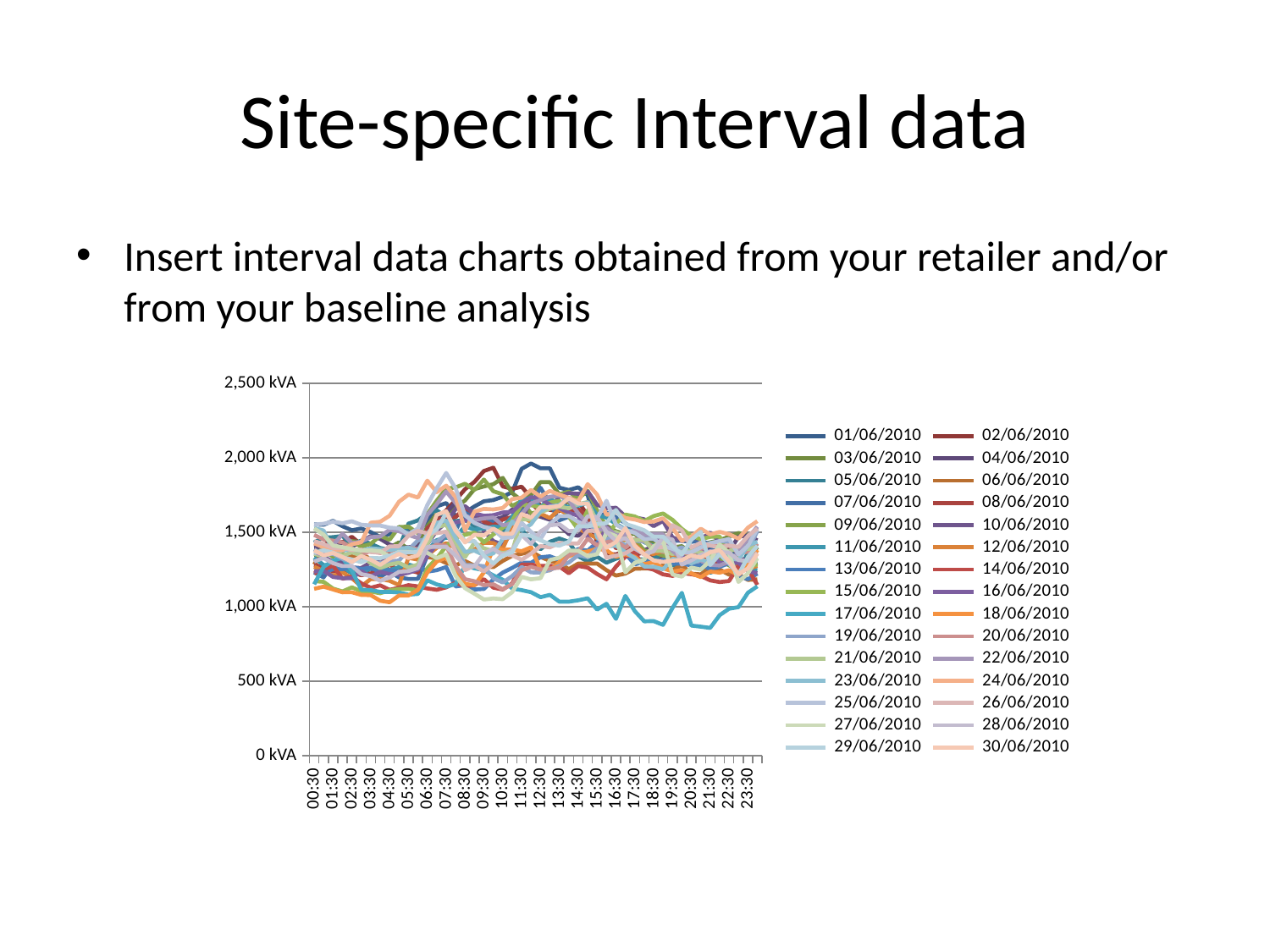

# Site-specific Interval data
Insert interval data charts obtained from your retailer and/or from your baseline analysis

### Chart

| Category |  01/06/2010 |  02/06/2010 |  03/06/2010 |  04/06/2010 |  05/06/2010 |  06/06/2010 |  07/06/2010 |  08/06/2010 |  09/06/2010 |  10/06/2010 |  11/06/2010 |  12/06/2010 |  13/06/2010 |  14/06/2010 |  15/06/2010 |  16/06/2010 |  17/06/2010 |  18/06/2010 |  19/06/2010 |  20/06/2010 |  21/06/2010 |  22/06/2010 |  23/06/2010 |  24/06/2010 |  25/06/2010 |  26/06/2010 |  27/06/2010 |  28/06/2010 |  29/06/2010 |  30/06/2010 |
|---|---|---|---|---|---|---|---|---|---|---|---|---|---|---|---|---|---|---|---|---|---|---|---|---|---|---|---|---|---|---|
| 00:30 | 1552.0987 | 1423.4285500000044 | 1346.9004000000002 | 1397.239750000001 | 1431.01735 | 1282.6405 | 1230.62715 | 1282.0918 | 1368.929 | 1302.207700000001 | 1328.847550000001 | 1267.9403000000002 | 1238.7538000000002 | 1222.7609 | 1170.919600000001 | 1235.729750000001 | 1150.3015 | 1119.7323999999999 | 1384.7979 | 1481.5643999999998 | 1355.0642499999956 | 1364.5022 | 1528.5231999999999 | 1425.21415 | 1551.01215 | 1440.2413999999999 | 1525.4604000000002 | 1303.3732999999968 | 1360.6922999999963 | 1378.043 |
| 01:00 | 1549.7954000000002 | 1415.20735 | 1347.78545 | 1403.649 | 1464.33615 | 1379.35585 | 1196.3302999999999 | 1263.2903 | 1378.4212 | 1335.26145 | 1280.1698 | 1238.8406 | 1228.3037 | 1248.5420500000002 | 1166.82295 | 1242.6737500000002 | 1266.8863 | 1134.28535 | 1346.1269499999999 | 1451.2774 | 1336.4813 | 1347.6785 | 1511.3616 | 1398.3929499999958 | 1556.3983999999998 | 1420.7269000000001 | 1484.187 | 1326.2482 | 1378.4971500000001 | 1345.2961500000001 |
| 01:30 | 1576.4275000000011 | 1443.89785 | 1395.1209 | 1403.85515 | 1466.51235 | 1399.5523500000002 | 1285.1081 | 1235.5948999999998 | 1334.61665 | 1300.7383 | 1276.1320500000002 | 1207.01135 | 1251.93035 | 1275.4919 | 1121.4002 | 1199.4272 | 1309.1935500000002 | 1115.64195 | 1355.60055 | 1443.3011 | 1375.2499 | 1410.16365 | 1376.1581999999999 | 1380.3183999999999 | 1570.7483000000002 | 1392.7184 | 1411.1851 | 1291.9994000000002 | 1363.1785 | 1360.2583 |
| 02:00 | 1540.1729999999998 | 1433.4803000000002 | 1389.2991 | 1429.38985 | 1475.1257 | 1349.89965 | 1283.4790500000001 | 1254.1964499999956 | 1370.11165 | 1299.006950000001 | 1268.6254 | 1230.21175 | 1251.56455 | 1187.9045 | 1102.0283000000002 | 1191.11455 | 1326.9162500000011 | 1096.0236 | 1321.0805 | 1431.6140999999998 | 1342.6751 | 1489.8847999999998 | 1377.1037 | 1378.2848 | 1559.8518 | 1393.8127 | 1399.3105500000001 | 1272.6399 | 1331.995600000001 | 1333.4944499999958 |
| 02:30 | 1512.8542499999955 | 1469.1411500000002 | 1438.8495 | 1404.6347999999998 | 1413.2559 | 1337.265600000001 | 1261.9418 | 1227.69765 | 1439.9996 | 1262.6067500000001 | 1222.8756 | 1191.1006 | 1267.163749999996 | 1201.04385 | 1129.6182999999999 | 1191.5563000000002 | 1241.3469499999999 | 1096.4188500000034 | 1299.551 | 1394.2110500000001 | 1364.406100000001 | 1426.6122499999954 | 1383.32385 | 1418.6808999999998 | 1573.2314 | 1379.9076500000044 | 1387.5135 | 1273.3389499999998 | 1316.86605 | 1300.5275 |
| 03:00 | 1524.9923 | 1414.9066500000051 | 1436.77715 | 1433.7763499999999 | 1443.77695 | 1352.5811500000002 | 1209.2852 | 1211.2320000000002 | 1402.1671999999999 | 1259.4075500000051 | 1230.1621499999956 | 1135.9888 | 1252.9425 | 1156.9355000000037 | 1103.6681999999998 | 1237.5386 | 1113.4797 | 1078.6295 | 1332.2761500000001 | 1345.8742999999965 | 1344.3738999999998 | 1436.91045 | 1376.9022 | 1432.65725 | 1549.7643999999998 | 1382.7798000000003 | 1376.2419 | 1218.4798000000003 | 1298.4071000000001 | 1339.8386 |
| 03:30 | 1500.4743999999998 | 1421.3872 | 1419.8155 | 1474.05465 | 1422.20405 | 1320.26985 | 1259.02005 | 1223.322 | 1422.1234499999944 | 1297.1918999999998 | 1258.5163 | 1185.751550000001 | 1262.7323 | 1126.8220999999999 | 1101.1881999999998 | 1203.59825 | 1111.422850000001 | 1077.0857 | 1300.7538000000002 | 1375.7830999999999 | 1291.5266500000034 | 1466.5139 | 1391.746550000004 | 1564.0058000000001 | 1545.5298000000003 | 1366.1870500000002 | 1378.53125 | 1205.59775 | 1328.0802999999999 | 1314.911500000001 |
| 04:00 | 1468.1909999999998 | 1370.8076 | 1363.1040999999998 | 1455.3926500000002 | 1393.88865 | 1289.2713999999999 | 1201.890149999996 | 1237.8486 | 1475.1907999999999 | 1323.3807 | 1265.0666 | 1185.69575 | 1231.6951 | 1143.4551500000011 | 1089.7832999999998 | 1233.469850000001 | 1099.0678 | 1039.4145 | 1293.459500000001 | 1360.3358 | 1259.2851 | 1471.01975 | 1386.27815 | 1569.9593499999999 | 1544.42 | 1361.4735 | 1372.2057000000011 | 1173.422850000001 | 1324.971 | 1280.5015 |
| 04:30 | 1487.1738499999956 | 1366.8411500000002 | 1397.2785000000001 | 1416.937150000001 | 1380.4951 | 1332.818650000001 | 1235.02915 | 1282.4002500000001 | 1449.18955 | 1310.0352 | 1245.6822999999965 | 1173.7839999999999 | 1247.1052 | 1113.0209 | 1109.2389 | 1219.0936 | 1099.0724499999953 | 1028.9876500000037 | 1304.3993999999998 | 1376.431 | 1282.7769 | 1516.2875000000001 | 1380.3029 | 1610.3508000000004 | 1530.4467500000037 | 1404.487550000004 | 1338.1242999999965 | 1195.3879000000002 | 1343.8732499999956 | 1322.03995 |
| 05:00 | 1533.67695 | 1364.3069 | 1431.5676 | 1394.899249999996 | 1389.7703 | 1355.0565000000001 | 1196.5163 | 1242.6814999999963 | 1534.6503499999956 | 1288.5258500000011 | 1265.24175 | 1145.2671 | 1236.218 | 1127.2902 | 1118.75125 | 1214.00495 | 1094.7804999999998 | 1074.5778 | 1309.4833999999998 | 1358.13635 | 1294.8979 | 1507.0061 | 1390.5809499999998 | 1705.0108500000001 | 1525.6510500000002 | 1406.0546 | 1368.1446999999998 | 1234.11465 | 1365.9700500000001 | 1354.2861500000001 |
| 05:30 | 1521.30795 | 1352.95315 | 1386.6439499999954 | 1398.8579499999998 | 1557.3997 | 1348.2954000000002 | 1186.1390500000002 | 1245.9070500000037 | 1537.1892499999956 | 1238.3415 | 1282.9660000000001 | 1327.929950000001 | 1233.8558 | 1144.535500000001 | 1118.8891999999998 | 1227.3333999999998 | 1079.9501 | 1074.6336 | 1380.2300500000001 | 1394.7427 | 1262.57265 | 1481.4931 | 1395.81995 | 1752.6562999999999 | 1486.18805 | 1476.6400500000002 | 1367.34025 | 1238.7631 | 1363.8728999999998 | 1326.7659 |
| 06:00 | 1502.19955 | 1399.05945 | 1395.20305 | 1405.02695 | 1579.1384499999958 | 1332.9473 | 1186.1855500000001 | 1228.6880999999998 | 1494.2899 | 1270.7163500000001 | 1263.56465 | 1315.5221999999999 | 1273.0367 | 1136.1469000000002 | 1110.2774 | 1249.2411 | 1085.0914499999953 | 1111.8692500000002 | 1445.1347500000002 | 1386.7075000000011 | 1282.90245 | 1460.5634499999956 | 1375.3893999999998 | 1732.6519999999998 | 1525.7378500000011 | 1508.4321 | 1359.47245 | 1258.76275 | 1366.6381 | 1343.5555 |
| 06:30 | 1576.7003000000002 | 1531.54725 | 1540.4876500000037 | 1471.8412500000002 | 1625.3191500000003 | 1333.404550000001 | 1343.56945 | 1526.63375 | 1620.1932999999956 | 1419.74885 | 1375.3428999999999 | 1344.9753000000003 | 1235.1004499999956 | 1122.3611999999998 | 1258.569 | 1340.9887 | 1176.94135 | 1229.1422499999956 | 1451.28515 | 1389.3936500000002 | 1419.8356500000011 | 1616.4035500000011 | 1489.6336999999999 | 1846.1336999999999 | 1682.1065 | 1492.5446000000002 | 1361.6625999999999 | 1401.9719 | 1476.7346 | 1457.3719999999998 |
| 07:00 | 1673.3536500000002 | 1595.3963999999999 | 1622.7973000000002 | 1564.0212999999999 | 1646.69985 | 1323.61785 | 1404.12175 | 1582.6585000000002 | 1711.8169000000003 | 1509.58065 | 1446.8971 | 1395.52235 | 1244.9134999999999 | 1113.3742999999965 | 1324.12625 | 1418.9816 | 1149.5931499999958 | 1302.7347 | 1434.9652 | 1416.050550000001 | 1532.3176 | 1688.3297499999999 | 1563.6942499999939 | 1768.9158000000011 | 1795.9416 | 1493.35525 | 1325.9382 | 1400.8698499999998 | 1519.1426 | 1616.5601 |
| 07:30 | 1695.8394999999998 | 1646.39915 | 1628.1339499999956 | 1631.4401 | 1601.9095000000011 | 1292.7356500000042 | 1481.1040499999963 | 1598.1678000000002 | 1792.5099000000002 | 1564.87535 | 1461.837550000001 | 1426.32085 | 1266.3530999999998 | 1129.3052 | 1405.907350000001 | 1486.078 | 1133.7320000000002 | 1329.5466000000001 | 1485.9726 | 1408.9438000000002 | 1551.10205 | 1773.7998499999999 | 1578.5819999999999 | 1812.7312 | 1897.7719499999998 | 1503.1187 | 1350.6855 | 1401.7673000000002 | 1629.226700000001 | 1640.9850000000001 |
| 08:00 | 1608.4442999999999 | 1715.584949999996 | 1666.8482999999999 | 1698.5674999999999 | 1573.6653999999999 | 1277.31935 | 1511.2407 | 1601.07715 | 1800.4644999999998 | 1655.6820999999998 | 1469.08845 | 1393.225250000001 | 1135.2696 | 1161.22435 | 1462.95045 | 1566.58965 | 1151.8267 | 1227.8852 | 1411.4145 | 1272.6848499999955 | 1429.6192500000002 | 1695.8224499999953 | 1461.6716999999999 | 1736.7703500000002 | 1794.845750000001 | 1369.06385 | 1207.7352 | 1342.2767500000011 | 1523.19895 | 1509.0241999999998 |
| 08:30 | 1632.3421999999998 | 1788.6410999999998 | 1713.0940999999998 | 1641.4329500000001 | 1582.7530500000003 | 1306.4469500000034 | 1631.6973999999998 | 1663.16705 | 1825.1838999999998 | 1674.7858500000011 | 1538.6695000000002 | 1354.11875 | 1144.8532499999956 | 1135.12545 | 1482.4882 | 1576.93125 | 1276.5552 | 1152.9768000000001 | 1280.2876 | 1184.53015 | 1332.4404499999998 | 1613.3299 | 1367.52315 | 1510.165 | 1612.875750000001 | 1245.31185 | 1123.8771 | 1273.8179 | 1439.1393499999958 | 1430.8081 |
| 09:00 | 1673.0947999999999 | 1838.1573999999998 | 1789.2239 | 1542.986250000001 | 1541.516850000001 | 1275.155550000001 | 1600.92835 | 1627.064449999995 | 1783.2238499999999 | 1625.0029499999998 | 1517.1120999999998 | 1383.19675 | 1115.2839 | 1144.7525 | 1497.1000500000002 | 1626.53125 | 1257.2065500000044 | 1143.574499999996 | 1277.8649499999956 | 1170.7801 | 1429.5960000000002 | 1581.6447999999998 | 1376.0094 | 1638.8211999999999 | 1562.286850000001 | 1275.2563000000002 | 1086.63525 | 1271.2945000000002 | 1440.7312 | 1483.11285 |
| 09:30 | 1707.6598 | 1910.9516 | 1807.31395 | 1552.71095 | 1526.63065 | 1267.2195500000037 | 1595.0321500000002 | 1571.2691 | 1853.4714 | 1507.1115000000002 | 1525.1225000000002 | 1429.01165 | 1118.8117 | 1184.82465 | 1431.9923 | 1610.0036 | 1245.33975 | 1230.1885 | 1271.7145500000001 | 1144.4347500000001 | 1391.5341999999998 | 1592.2979500000001 | 1346.6586 | 1656.5516499999999 | 1535.6345999999999 | 1236.6365 | 1047.7752 | 1356.74135 | 1342.036500000001 | 1478.50005 |
| 10:00 | 1715.7941999999998 | 1933.1382999999998 | 1822.3505 | 1584.6487 | 1579.1679 | 1265.5285000000001 | 1563.8926500000002 | 1546.3699 | 1775.0538000000004 | 1440.025950000001 | 1537.7720500000003 | 1427.71895 | 1182.3260500000001 | 1127.6234499999944 | 1484.9806 | 1614.511 | 1209.775 | 1394.099449999996 | 1190.469750000001 | 1150.2921999999999 | 1374.4873000000002 | 1598.75215 | 1357.1722499999946 | 1652.9479000000003 | 1520.6306000000002 | 1286.5852499999999 | 1054.5487 | 1389.048 | 1289.6712999999968 | 1524.0824499999956 |
| 10:30 | 1738.3962999999999 | 1807.4488000000001 | 1864.63605 | 1600.5052 | 1517.11055 | 1307.1862999999998 | 1534.04275 | 1585.4407500000011 | 1754.1489499999998 | 1415.4631 | 1533.0895 | 1388.7504 | 1228.7671500000001 | 1115.2498 | 1529.01455 | 1632.1655 | 1181.0457500000011 | 1382.1675500000001 | 1162.097 | 1116.6804499999946 | 1360.6721499999956 | 1546.8581500000003 | 1455.05785 | 1662.4587000000001 | 1460.9308 | 1355.4564 | 1049.9002500000001 | 1344.43435 | 1343.073449999995 | 1488.10385 |
| 11:00 | 1769.035150000001 | 1790.5352 | 1762.2663000000002 | 1651.7094499999998 | 1489.2555000000011 | 1341.2831999999999 | 1544.78735 | 1601.99475 | 1676.25525 | 1499.4328000000003 | 1603.22235 | 1532.9128000000003 | 1260.1252 | 1156.33255 | 1578.2441 | 1637.3797000000002 | 1121.344399999996 | 1383.4246 | 1205.05835 | 1151.1385 | 1370.731650000001 | 1557.28965 | 1571.9077000000011 | 1722.2964499999998 | 1465.87995 | 1344.7955 | 1097.31475 | 1381.409600000001 | 1365.7654499999999 | 1490.90315 |
| 11:30 | 1925.6734999999953 | 1805.4911500000003 | 1712.7732500000002 | 1660.94745 | 1518.3366 | 1355.0332500000002 | 1660.8482500000002 | 1678.95225 | 1709.7089 | 1587.3364 | 1719.2135 | 1603.5339 | 1296.167349999996 | 1282.5568 | 1686.1706 | 1693.9686500000037 | 1111.07255 | 1371.9825 | 1266.6073 | 1244.87165 | 1586.835750000001 | 1623.32275 | 1514.23995 | 1731.708050000001 | 1562.4062000000001 | 1314.3333499999956 | 1199.8426 | 1481.8899 | 1483.64915 | 1622.1091 |
| 12:00 | 1961.0940999999998 | 1730.8757 | 1748.968850000001 | 1626.44135 | 1441.5294499999998 | 1370.8013999999998 | 1684.6314499999946 | 1697.3678 | 1625.5284 | 1715.6841499999946 | 1729.3489499999998 | 1569.46645 | 1294.6049499999958 | 1282.5909 | 1681.5268 | 1735.0219499999998 | 1096.71335 | 1398.9618 | 1230.3962 | 1267.04285 | 1584.2054 | 1693.4524999999999 | 1553.4317 | 1783.41295 | 1501.681849999996 | 1356.35075 | 1183.3878000000002 | 1421.4011500000001 | 1474.62195 | 1597.5911999999998 |
| 12:30 | 1928.9688 | 1681.2586500000011 | 1836.4477500000037 | 1603.7974000000002 | 1385.78215 | 1333.84785 | 1798.9284499999999 | 1632.997850000001 | 1639.8953500000002 | 1742.0574 | 1669.3407 | 1623.8327000000002 | 1331.72125 | 1273.6318999999999 | 1666.2143499999959 | 1724.6911999999998 | 1063.1046999999999 | 1249.1124499999946 | 1228.500550000001 | 1248.9295500000037 | 1633.81935 | 1715.7105000000001 | 1640.61455 | 1739.4968000000001 | 1454.32935 | 1406.84975 | 1191.0882 | 1504.4827 | 1445.3129999999999 | 1668.978 |
| 13:00 | 1928.8819999999998 | 1649.6448499999956 | 1835.7146 | 1583.6690999999998 | 1435.78205 | 1307.4126 | 1694.25385 | 1705.5688499999999 | 1727.3417 | 1657.2088500000011 | 1721.00995 | 1594.9872 | 1338.1026 | 1274.0163 | 1698.5055000000011 | 1684.30905 | 1079.1471999999999 | 1243.0597 | 1245.828 | 1256.1169 | 1657.3033999999998 | 1737.6910499999956 | 1673.1258000000003 | 1776.8797000000002 | 1555.26225 | 1398.1526999999999 | 1312.9461000000001 | 1546.0382 | 1419.5675 | 1667.2296000000001 |
| 13:30 | 1798.7347 | 1640.535500000001 | 1754.23265 | 1546.1095 | 1457.95635 | 1290.78265 | 1580.0095500000011 | 1664.6643499999934 | 1756.3251500000001 | 1739.3635000000002 | 1691.7754000000002 | 1652.7820500000003 | 1313.66065 | 1269.67165 | 1710.4126 | 1661.7844499999953 | 1033.1121999999998 | 1300.6483999999998 | 1273.2227 | 1261.4303 | 1671.3169500000001 | 1744.867550000001 | 1682.0367500000011 | 1752.3525 | 1607.788650000001 | 1428.44125 | 1329.442750000001 | 1553.5076500000011 | 1409.6242499999944 | 1676.4304 |
| 14:00 | 1783.3896999999997 | 1729.9162500000011 | 1700.7964000000002 | 1487.6884499999956 | 1434.9001 | 1252.125650000001 | 1604.6375 | 1633.28305 | 1772.1645999999998 | 1763.04905 | 1667.6031499999958 | 1613.0462499999999 | 1348.30935 | 1224.43645 | 1606.46185 | 1631.1626500000002 | 1033.0192 | 1338.719500000001 | 1296.17975 | 1346.306750000001 | 1660.4499 | 1714.022550000001 | 1732.60085 | 1730.4789000000003 | 1608.4908000000003 | 1423.6548499999953 | 1376.7503000000002 | 1506.91 | 1436.31215 | 1727.9772 |
| 14:30 | 1801.6533499999946 | 1708.4503000000002 | 1632.9653 | 1476.1238999999998 | 1339.2248000000002 | 1289.260550000001 | 1524.556750000001 | 1654.7350500000011 | 1724.6601999999998 | 1757.5232999999998 | 1677.57275 | 1526.6662999999999 | 1387.485600000001 | 1273.1312499999958 | 1517.56625 | 1610.0346 | 1042.41375 | 1362.8002999999999 | 1346.30985 | 1369.17545 | 1687.6028 | 1626.8381500000003 | 1685.5180500000001 | 1706.23845 | 1569.4695500000037 | 1423.8501500000002 | 1375.304149999996 | 1511.2438000000002 | 1540.9883000000002 | 1691.98 |
| 15:00 | 1749.3966500000001 | 1610.0671499999999 | 1571.7372 | 1526.311349999996 | 1303.6429999999998 | 1289.4605 | 1616.89645 | 1608.0258000000003 | 1778.3785500000001 | 1774.93445 | 1698.4311 | 1490.5822999999998 | 1375.3242999999998 | 1262.25335 | 1646.8331499999958 | 1463.5735500000003 | 1055.7127500000001 | 1370.2093000000002 | 1331.7104 | 1455.6577 | 1702.67655 | 1555.6838499999953 | 1697.7708 | 1822.738 | 1542.6049499999958 | 1509.4551000000001 | 1339.06825 | 1607.06635 | 1537.49615 | 1692.2667500000011 |
| 15:30 | 1512.2838499999998 | 1434.091 | 1498.8809999999999 | 1546.7791 | 1335.18085 | 1289.5348999999999 | 1591.0254000000002 | 1481.9410500000001 | 1647.2098000000003 | 1684.0006 | 1615.9463 | 1459.7543499999958 | 1432.04035 | 1219.33385 | 1531.150449999995 | 1404.1635999999999 | 979.8945000000001 | 1389.006150000001 | 1389.4262 | 1413.2528000000002 | 1566.5199 | 1509.86275 | 1466.60535 | 1752.4330999999997 | 1593.2729000000002 | 1507.58735 | 1352.2479 | 1602.3187 | 1555.0297500000001 | 1508.31275 |
| 16:00 | 1468.1073 | 1355.4052500000037 | 1542.87155 | 1494.9533 | 1295.15985 | 1244.6623999999965 | 1631.7036 | 1491.8331500000002 | 1533.03525 | 1661.6123999999998 | 1597.4098500000011 | 1442.1571999999999 | 1473.9585500000037 | 1183.6419999999998 | 1477.37165 | 1537.1350000000002 | 1018.8413499999994 | 1378.60255 | 1458.2477500000011 | 1432.8138 | 1498.4873000000002 | 1528.37285 | 1403.63195 | 1616.5725000000002 | 1710.7939 | 1328.03535 | 1499.3134499999956 | 1501.8477 | 1560.14785 | 1395.1705000000002 |
| 16:30 | 1464.27105 | 1350.75835 | 1506.14585 | 1486.2562500000001 | 1322.1035000000002 | 1208.8357 | 1600.065 | 1392.468850000001 | 1450.99995 | 1664.1931499999946 | 1556.6154 | 1432.66965 | 1412.04845 | 1268.8392999999999 | 1557.7903 | 1474.3320999999999 | 917.3504499999995 | 1334.48025 | 1448.3789 | 1446.49255 | 1500.8061 | 1480.7785500000011 | 1409.96215 | 1635.4298000000001 | 1550.9083 | 1343.5213999999999 | 1474.37705 | 1442.3741999999966 | 1649.1752 | 1433.9174 |
| 17:00 | 1466.486 | 1374.4175500000047 | 1487.6729499999956 | 1468.4204000000002 | 1342.2194 | 1221.9301 | 1560.31215 | 1402.3005 | 1446.4104 | 1606.6524999999958 | 1518.99535 | 1453.7093499999999 | 1356.07175 | 1335.3157 | 1618.210850000001 | 1509.30785 | 1072.0140999999999 | 1351.965800000001 | 1411.6640499999955 | 1394.473 | 1470.1842999999953 | 1482.30685 | 1365.86 | 1595.11895 | 1515.2350500000011 | 1357.9286500000037 | 1230.41325 | 1459.1855 | 1555.4498 | 1527.9388500000011 |
| 17:30 | 1501.3486 | 1346.6276 | 1487.297850000001 | 1413.297750000001 | 1320.29465 | 1254.4677000000001 | 1504.6656 | 1379.4674499999999 | 1451.04025 | 1599.6139500000002 | 1504.0905500000001 | 1416.9805500000011 | 1283.7627 | 1361.5819999999999 | 1605.9736000000003 | 1498.96935 | 969.517249999998 | 1335.14675 | 1442.7136500000001 | 1452.0493 | 1446.84905 | 1521.1916999999999 | 1326.3411999999998 | 1585.2903999999999 | 1495.3221999999998 | 1397.36065 | 1294.0516 | 1389.6989999999998 | 1535.9756000000011 | 1409.180949999996 |
| 18:00 | 1471.4568500000037 | 1366.1591500000002 | 1442.0750500000001 | 1380.4501500000001 | 1316.2150500000034 | 1256.22385 | 1461.4082 | 1353.84285 | 1377.733 | 1586.74895 | 1432.3581 | 1364.280550000001 | 1301.31025 | 1265.7842499999958 | 1574.6186500000001 | 1507.6106 | 901.0398000000001 | 1286.0567 | 1436.62525 | 1444.6155 | 1448.7478 | 1479.76795 | 1269.6592499999958 | 1568.1086500000001 | 1453.8101 | 1348.2442500000002 | 1316.57465 | 1351.1411999999998 | 1513.06815 | 1352.1657500000001 |
| 18:30 | 1454.7401 | 1340.8042499999956 | 1426.4154 | 1402.4477500000037 | 1324.7199 | 1254.8830999999998 | 1452.45385 | 1376.150449999995 | 1364.6788999999999 | 1540.74495 | 1408.027750000001 | 1353.425900000001 | 1304.2847 | 1248.50795 | 1608.24745 | 1465.215 | 902.98815 | 1297.9855000000011 | 1396.4818 | 1394.4854 | 1373.3806 | 1486.6762999999999 | 1267.507850000001 | 1571.5186500000011 | 1457.1301999999998 | 1396.1392500000002 | 1405.2733999999998 | 1371.5268 | 1469.246550000004 | 1310.80865 |
| 19:00 | 1397.8706 | 1334.51125 | 1487.3148999999999 | 1405.3137 | 1355.7757000000001 | 1277.1627999999998 | 1444.6868000000002 | 1358.6028999999999 | 1343.71825 | 1575.24175 | 1413.3504499999956 | 1373.6565 | 1316.1111999999998 | 1216.957700000001 | 1625.762449999996 | 1446.7235 | 877.5015 | 1257.887 | 1402.50045 | 1367.1945500000002 | 1375.9706500000011 | 1486.6948999999963 | 1250.82985 | 1593.3008000000002 | 1406.8729999999998 | 1400.0406 | 1442.1107 | 1468.2251 | 1469.9006500000037 | 1300.96305 |
| 19:30 | 1391.16995 | 1323.5511999999999 | 1398.038 | 1365.12685 | 1278.4493 | 1245.6342499999946 | 1443.59095 | 1335.225800000001 | 1325.96145 | 1464.9453 | 1393.16635 | 1337.1012999999998 | 1288.747500000001 | 1206.57115 | 1583.0925 | 1391.46135 | 990.6763 | 1235.664649999996 | 1377.1997999999999 | 1384.06165 | 1353.3917999999999 | 1373.8920999999998 | 1320.9115500000037 | 1528.6007 | 1387.9459500000037 | 1547.0642999999998 | 1215.6154 | 1450.1056 | 1406.194099999996 | 1308.5379000000003 |
| 20:00 | 1346.17965 | 1339.92385 | 1406.3568500000001 | 1372.56995 | 1270.0684499999998 | 1279.82725 | 1441.8192999999999 | 1312.9895000000001 | 1317.7852 | 1441.1403999999998 | 1377.6276 | 1310.9373 | 1289.73485 | 1225.8206 | 1522.7540999999999 | 1338.80475 | 1092.36715 | 1245.6915999999999 | 1398.2705 | 1363.9736500000001 | 1369.69625 | 1324.19755 | 1312.9306000000001 | 1441.49535 | 1363.6589999999999 | 1513.24175 | 1201.8452 | 1282.229750000001 | 1349.0564499999998 | 1312.9755500000047 |
| 20:30 | 1373.4751500000011 | 1310.4847 | 1356.63285 | 1353.557650000001 | 1302.7858500000011 | 1221.5689499999999 | 1435.0582 | 1308.548750000001 | 1376.2977 | 1464.8646999999999 | 1384.7281500000001 | 1337.4423000000002 | 1276.42345 | 1217.4831500000003 | 1474.9366000000011 | 1307.39865 | 872.6437999999999 | 1223.047650000001 | 1362.05785 | 1351.9843999999998 | 1376.0760500000001 | 1294.8359 | 1290.45405 | 1470.681849999996 | 1365.65695 | 1396.457 | 1262.5835000000002 | 1310.5095000000001 | 1449.13995 | 1343.966250000001 |
| 21:00 | 1395.6711499999956 | 1354.335750000001 | 1412.696349999996 | 1356.3461 | 1260.1809999999998 | 1216.6600999999998 | 1442.7121 | 1326.2637 | 1394.566 | 1452.7685 | 1357.6883999999998 | 1312.3695 | 1280.9943999999998 | 1206.35725 | 1452.737500000001 | 1365.5329499999998 | 865.4223499999995 | 1198.5220000000002 | 1406.8885 | 1386.5385500000011 | 1362.66855 | 1309.1036500000002 | 1317.2892 | 1523.2625 | 1397.3668499999999 | 1430.1539999999998 | 1249.4255500000058 | 1346.762449999996 | 1502.151499999996 | 1329.56365 |
| 21:30 | 1387.0221500000002 | 1369.9628500000001 | 1432.0511999999999 | 1370.6820499999956 | 1228.26495 | 1262.289 | 1419.6883999999998 | 1306.4702 | 1342.61465 | 1497.8425 | 1364.199949999996 | 1311.4984000000002 | 1252.5364000000002 | 1176.3910999999998 | 1468.5924499999953 | 1372.52035 | 856.9391999999995 | 1235.935900000001 | 1427.53295 | 1415.1252 | 1347.9637 | 1282.1569 | 1296.0635 | 1485.1231999999998 | 1424.7104000000002 | 1409.7715 | 1308.4325 | 1371.3966 | 1279.4351000000001 | 1364.6819999999998 |
| 22:00 | 1306.1354 | 1381.9862 | 1445.948500000001 | 1399.92435 | 1248.0630999999998 | 1248.712550000001 | 1318.8810500000002 | 1284.7066500000042 | 1312.5617 | 1438.1086 | 1365.55775 | 1344.1429499999958 | 1267.65355 | 1165.1411999999998 | 1471.4537500000001 | 1294.9475000000011 | 942.5705 | 1228.22 | 1439.6911499999956 | 1403.72185 | 1359.4259500000037 | 1275.9134999999999 | 1372.4630000000002 | 1502.2507 | 1440.2150500000034 | 1398.1433999999963 | 1417.6517 | 1367.46425 | 1352.0867 | 1380.3230500000002 |
| 22:30 | 1324.9803000000002 | 1386.6811499999956 | 1470.601249999996 | 1370.635550000001 | 1218.85645 | 1215.151949999996 | 1304.25215 | 1295.1923999999956 | 1277.1534999999956 | 1328.14075 | 1337.0113999999999 | 1352.80125 | 1291.5809000000002 | 1171.95345 | 1337.78175 | 1289.7069500000011 | 985.6124500000001 | 1244.81275 | 1434.4041 | 1410.66895 | 1373.6812999999966 | 1302.1642999999956 | 1321.1068500000001 | 1486.5832999999998 | 1454.459550000004 | 1409.973 | 1357.5582 | 1362.5135500000001 | 1291.1437999999998 | 1303.1144499999946 |
| 23:00 | 1391.5357500000011 | 1378.2413999999999 | 1494.3364 | 1470.1331499999956 | 1224.1125 | 1217.72185 | 1311.1667 | 1355.0658000000003 | 1251.2483499999998 | 1325.3166500000011 | 1281.2486000000001 | 1254.415000000001 | 1208.1878000000002 | 1274.74325 | 1324.227 | 1295.02035 | 996.3648000000001 | 1211.5140999999999 | 1351.3876500000001 | 1358.2355500000044 | 1390.99325 | 1365.6724499999943 | 1316.3127 | 1456.6527999999998 | 1350.05465 | 1401.8649499999956 | 1165.9239499999999 | 1312.429950000001 | 1214.5691500000003 | 1218.5216500000001 |
| 23:30 | 1446.3546 | 1422.8876 | 1476.60595 | 1478.4427 | 1365.5747999999999 | 1179.7096500000011 | 1285.1530499999956 | 1408.4354 | 1262.1308999999999 | 1308.7719499999998 | 1250.65625 | 1254.06315 | 1184.11785 | 1253.4571 | 1286.3124499999954 | 1236.9945500000001 | 1093.37155 | 1275.9584499999999 | 1382.011 | 1368.6499999999999 | 1386.79275 | 1460.6766 | 1411.7958 | 1530.5661 | 1408.3330999999998 | 1475.3427 | 1223.6738499999954 | 1305.7882 | 1334.37175 | 1256.92445 |
| 24:00 | 1403.37 | 1378.6443999999954 | 1381.7599000000002 | 1444.7844499999953 | 1334.99175 | 1182.9042 | 1299.6688 | 1394.5474000000002 | 1288.9707 | 1317.9975500000037 | 1245.5288500000001 | 1273.323449999995 | 1222.021550000001 | 1145.9987 | 1279.6799999999998 | 1225.38815 | 1136.52045 | 1380.8500500000002 | 1507.3998 | 1425.4543999999999 | 1401.9409 | 1536.6018 | 1435.1620499999958 | 1574.0467 | 1522.6843499999936 | 1524.28395 | 1325.66075 | 1359.7622999999999 | 1407.741 | 1356.5569 |